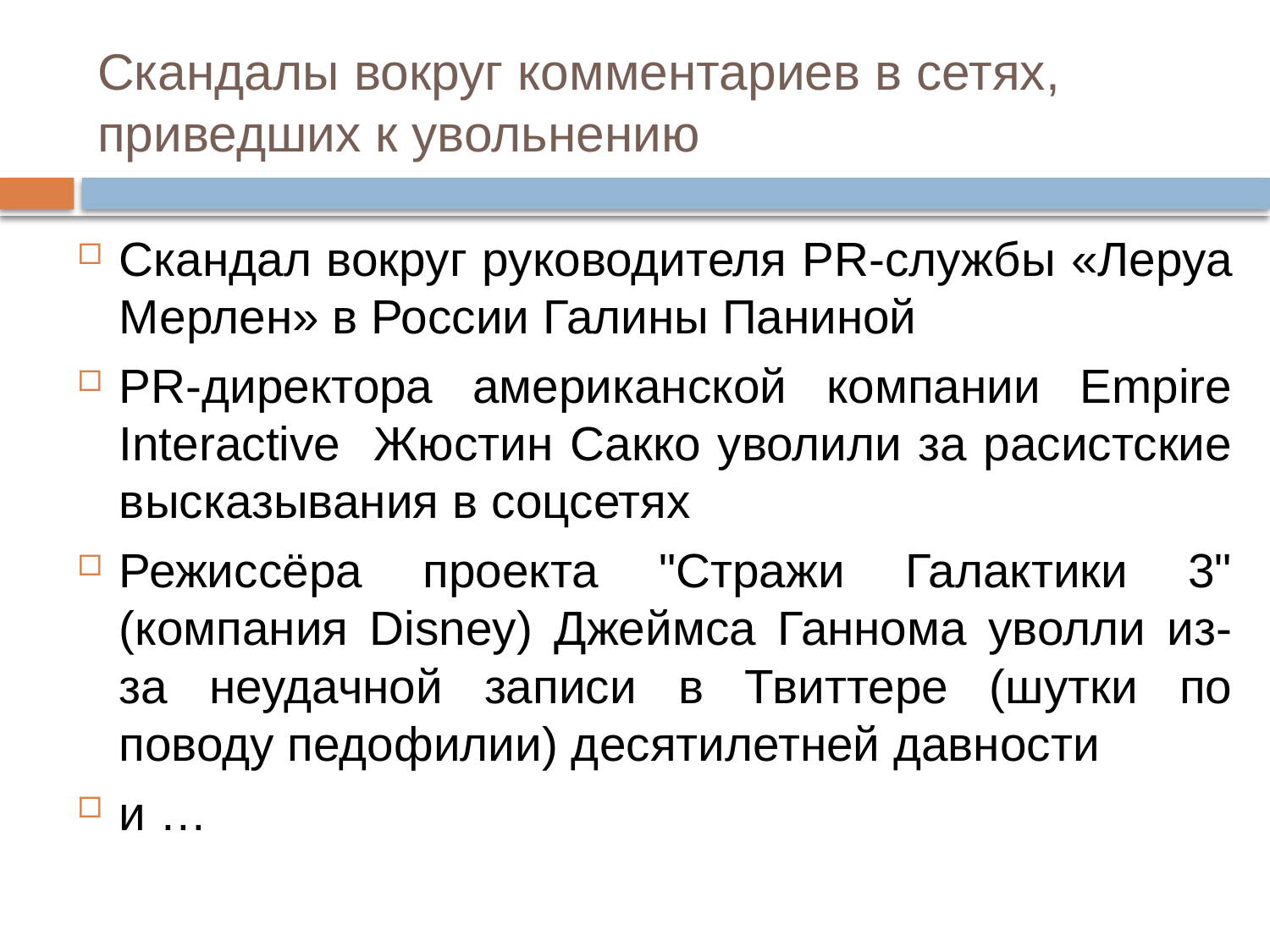

# Скандалы вокруг комментариев в сетях, приведших к увольнению
Скандал вокруг руководителя PR-службы «Леруа Мерлен» в России Галины Паниной
PR-директора американской компании Empire Interactive  Жюстин Сакко уволили за расистские высказывания в соцсетях
Режиссёра проекта "Стражи Галактики 3" (компания Disney) Джеймса Ганнома уволли из-за неудачной записи в Твиттере (шутки по поводу педофилии) десятилетней давности
и …